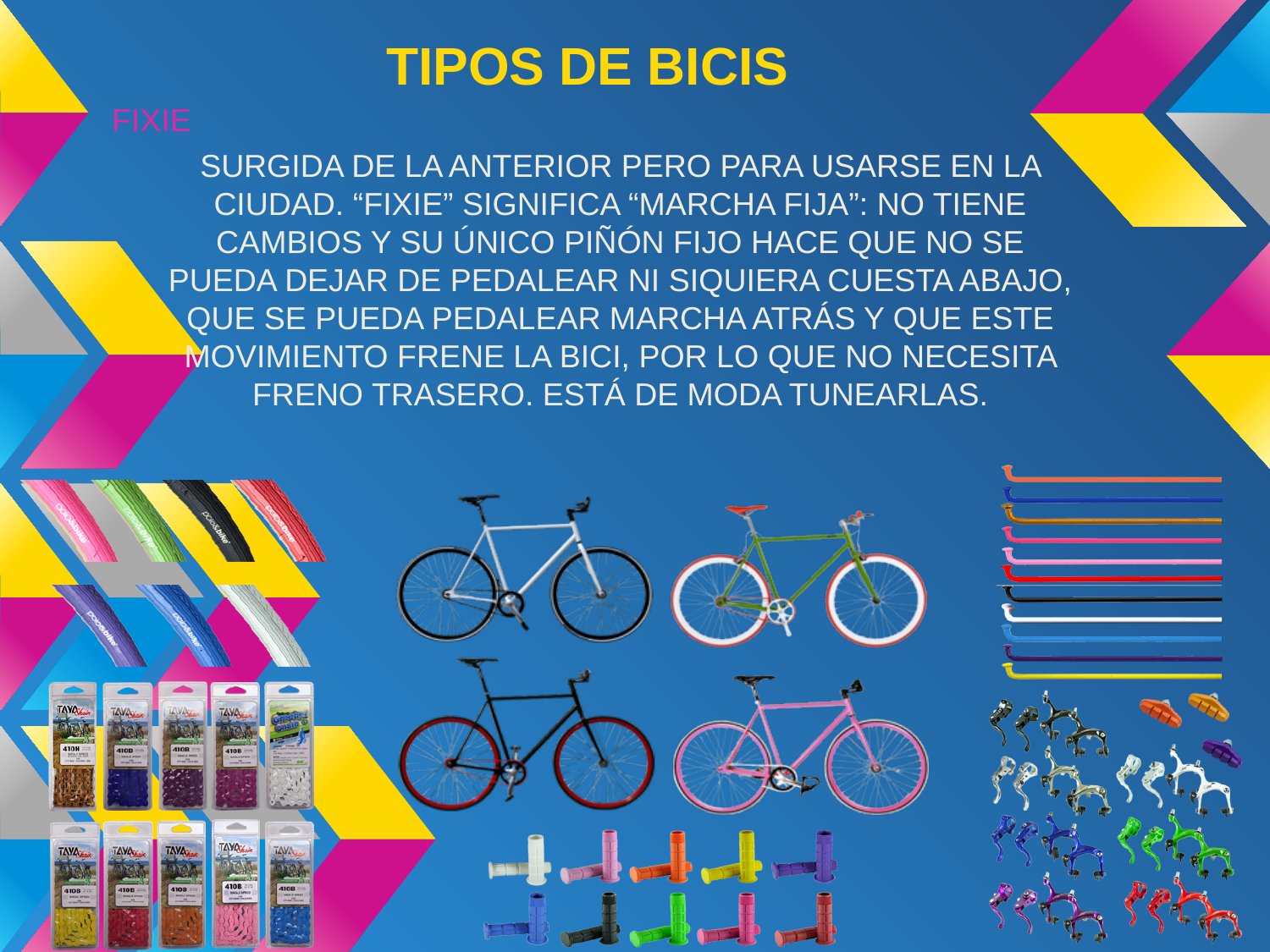

# TIPOS DE BICIS
FIXIE
SURGIDA DE LA ANTERIOR PERO PARA USARSE EN LA CIUDAD. “FIXIE” SIGNIFICA “MARCHA FIJA”: NO TIENE CAMBIOS Y SU ÚNICO PIÑÓN FIJO HACE QUE NO SE PUEDA DEJAR DE PEDALEAR NI SIQUIERA CUESTA ABAJO, QUE SE PUEDA PEDALEAR MARCHA ATRÁS Y QUE ESTE MOVIMIENTO FRENE LA BICI, POR LO QUE NO NECESITA FRENO TRASERO. ESTÁ DE MODA TUNEARLAS.